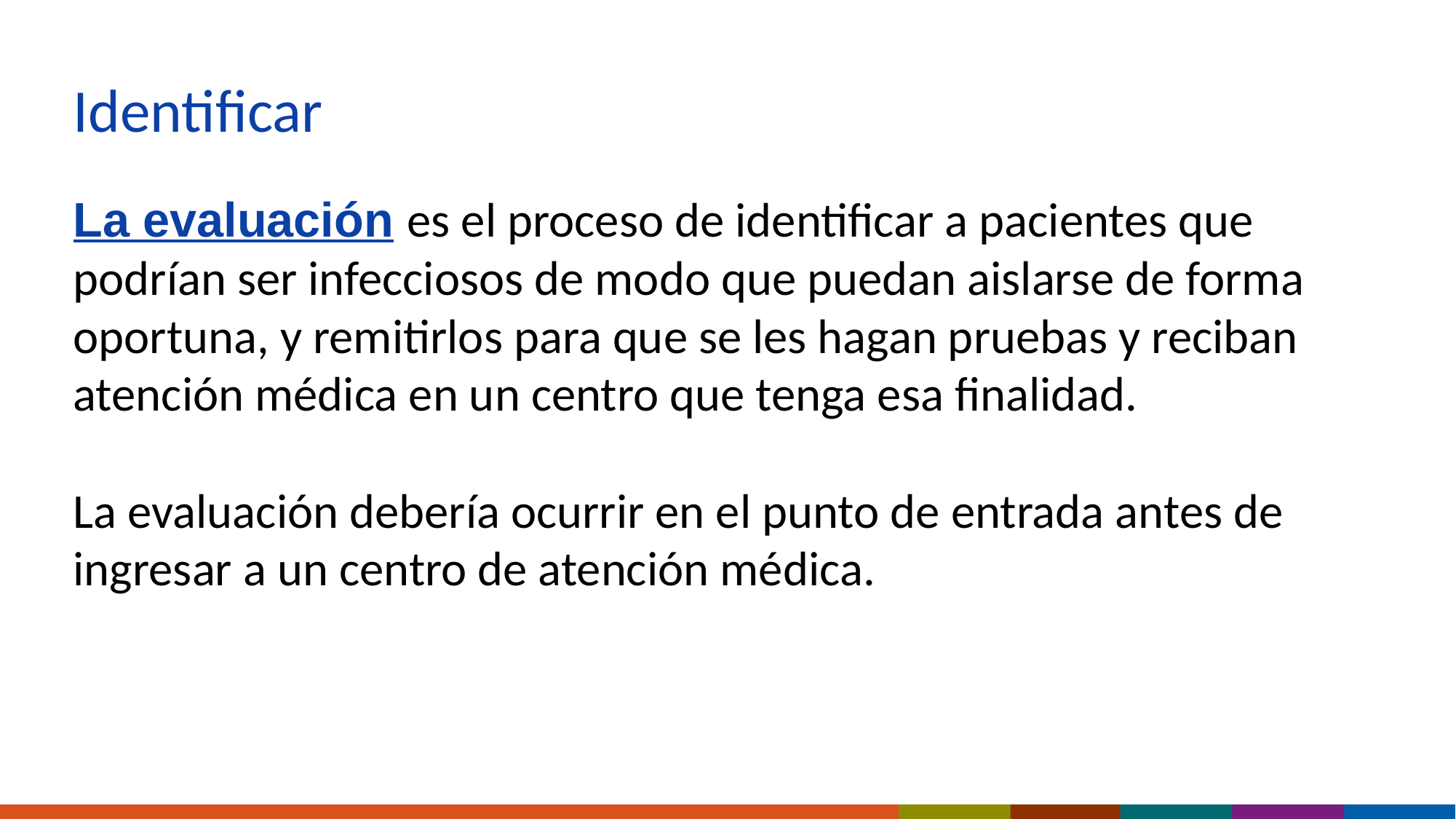

# Identificar
La evaluación es el proceso de identificar a pacientes que podrían ser infecciosos de modo que puedan aislarse de forma oportuna, y remitirlos para que se les hagan pruebas y reciban atención médica en un centro que tenga esa finalidad.

La evaluación debería ocurrir en el punto de entrada antes de ingresar a un centro de atención médica.